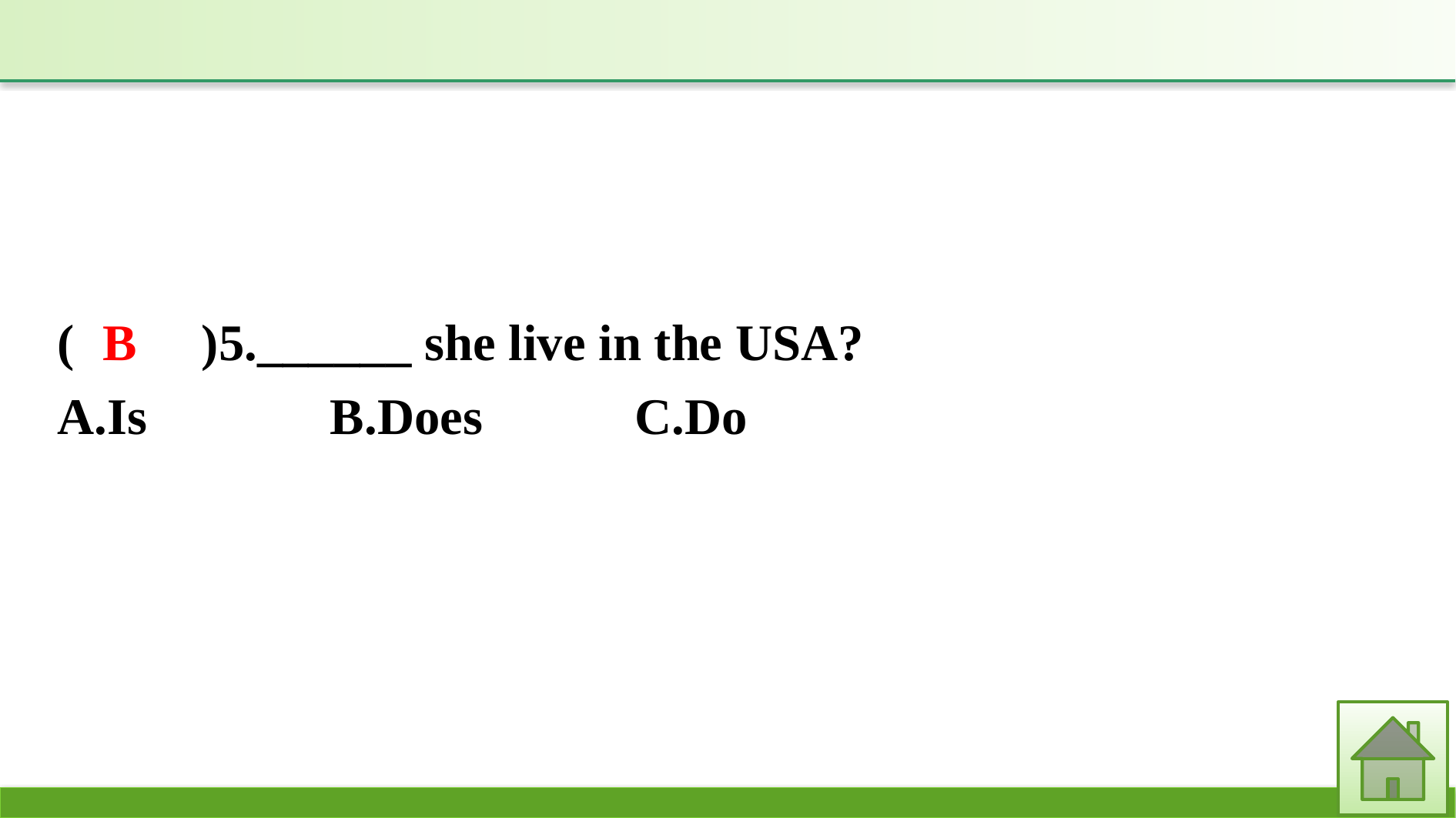

(　　)5.______ she live in the USA?
A.Is		B.Does 		C.Do
B